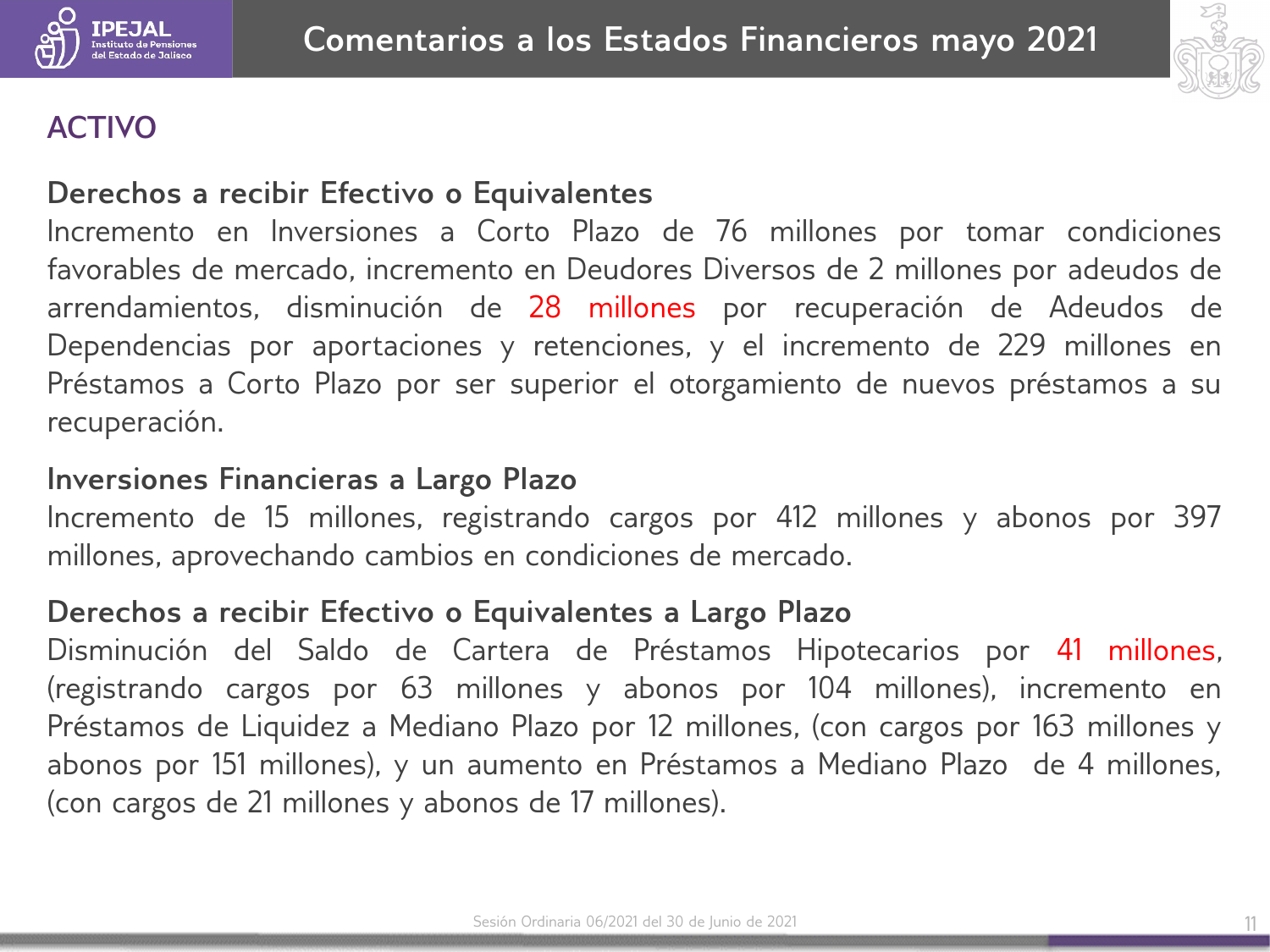

# Comentarios a los Estados Financieros mayo 2021
ACTIVO
Derechos a recibir Efectivo o Equivalentes
Incremento en Inversiones a Corto Plazo de 76 millones por tomar condiciones favorables de mercado, incremento en Deudores Diversos de 2 millones por adeudos de arrendamientos, disminución de 28 millones por recuperación de Adeudos de Dependencias por aportaciones y retenciones, y el incremento de 229 millones en Préstamos a Corto Plazo por ser superior el otorgamiento de nuevos préstamos a su recuperación.

Inversiones Financieras a Largo Plazo
Incremento de 15 millones, registrando cargos por 412 millones y abonos por 397 millones, aprovechando cambios en condiciones de mercado.

Derechos a recibir Efectivo o Equivalentes a Largo Plazo
Disminución del Saldo de Cartera de Préstamos Hipotecarios por 41 millones, (registrando cargos por 63 millones y abonos por 104 millones), incremento en Préstamos de Liquidez a Mediano Plazo por 12 millones, (con cargos por 163 millones y abonos por 151 millones), y un aumento en Préstamos a Mediano Plazo  de 4 millones, (con cargos de 21 millones y abonos de 17 millones).
Sesión Ordinaria 06/2021 del 30 de Junio de 2021
11